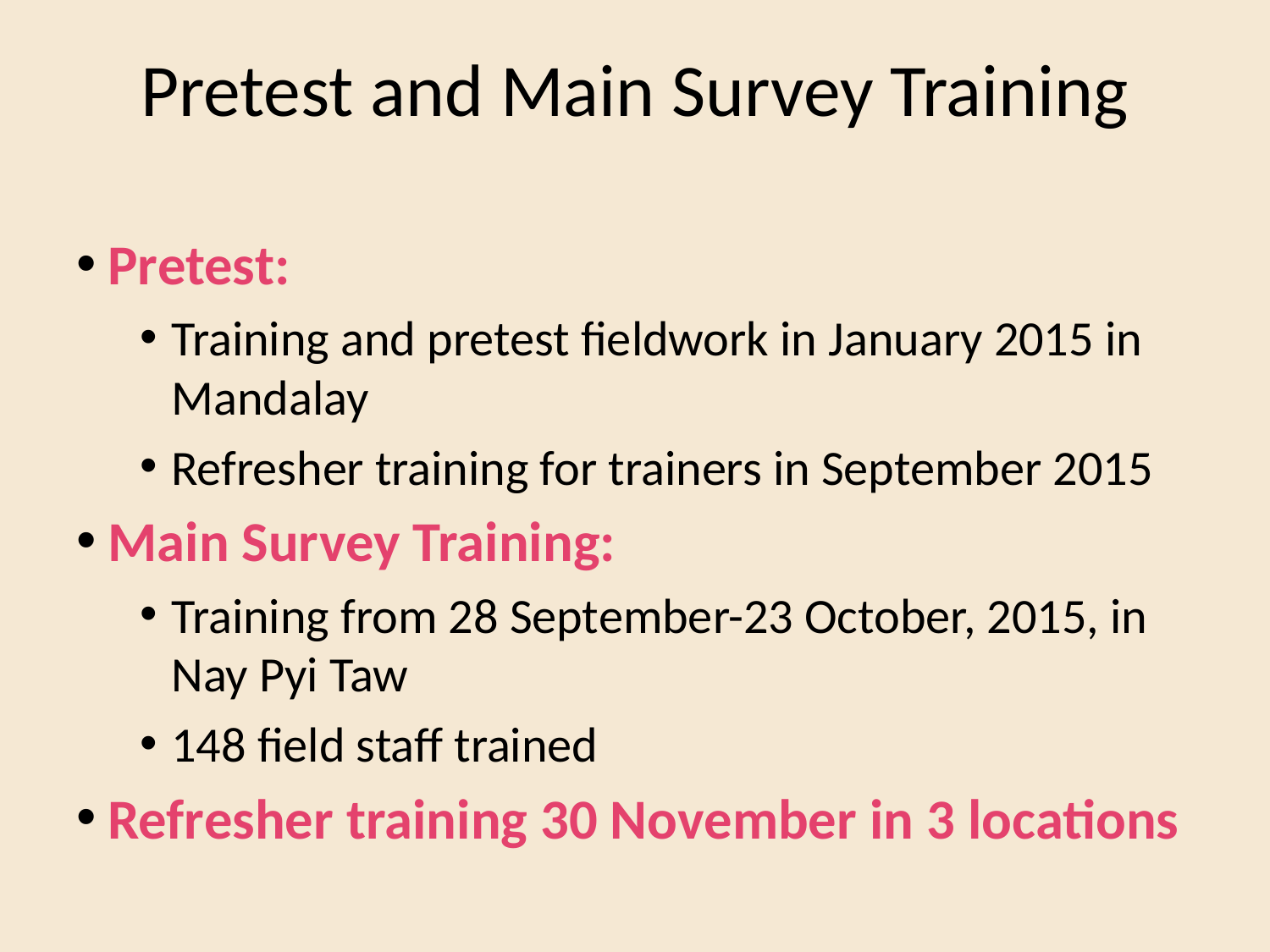

# Pretest and Main Survey Training
Pretest:
Training and pretest fieldwork in January 2015 in Mandalay
Refresher training for trainers in September 2015
Main Survey Training:
Training from 28 September-23 October, 2015, in Nay Pyi Taw
148 field staff trained
Refresher training 30 November in 3 locations